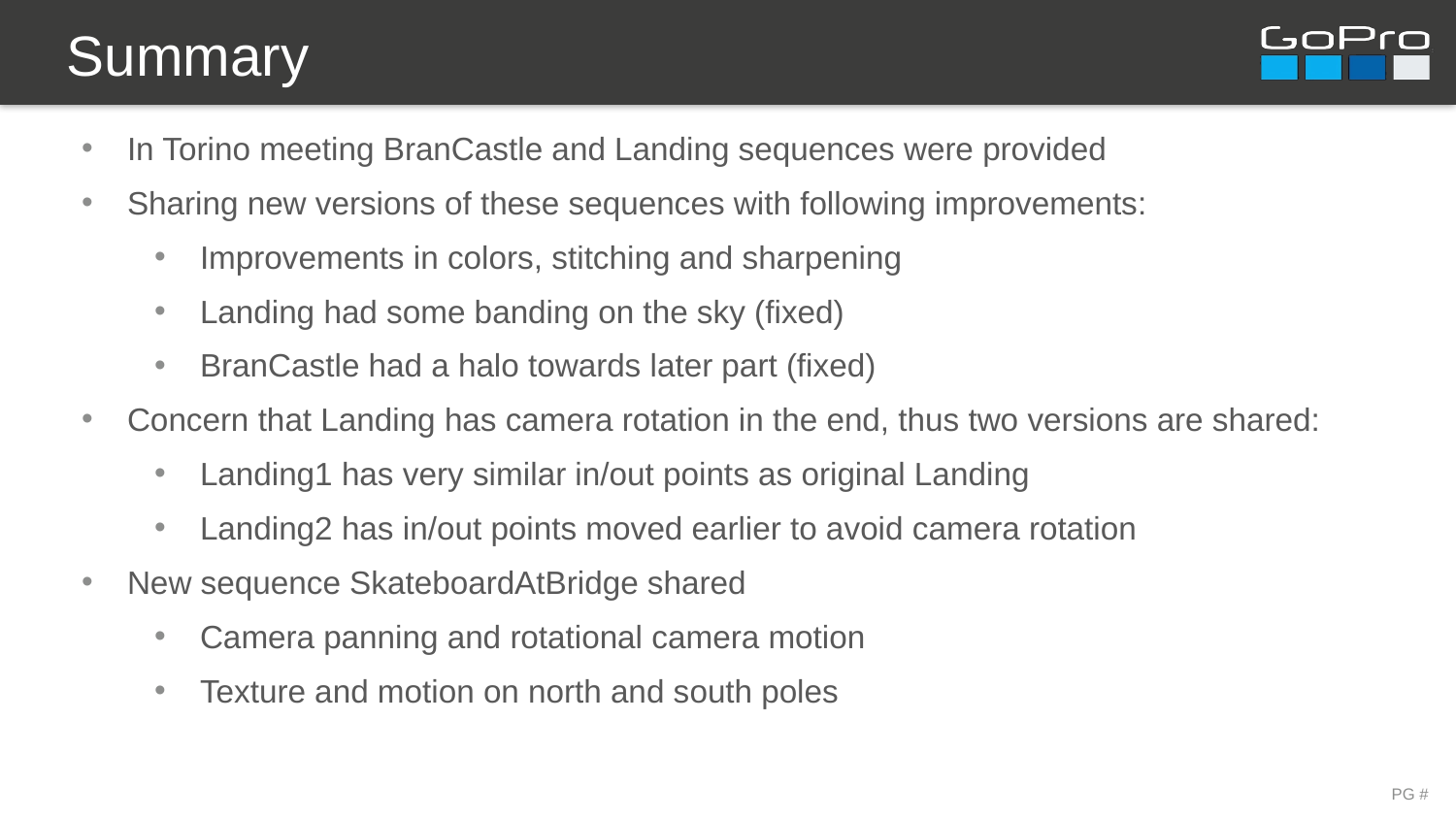

Summary
In Torino meeting BranCastle and Landing sequences were provided
Sharing new versions of these sequences with following improvements:
Improvements in colors, stitching and sharpening
Landing had some banding on the sky (fixed)
BranCastle had a halo towards later part (fixed)
Concern that Landing has camera rotation in the end, thus two versions are shared:
Landing1 has very similar in/out points as original Landing
Landing2 has in/out points moved earlier to avoid camera rotation
New sequence SkateboardAtBridge shared
Camera panning and rotational camera motion
Texture and motion on north and south poles
PG #